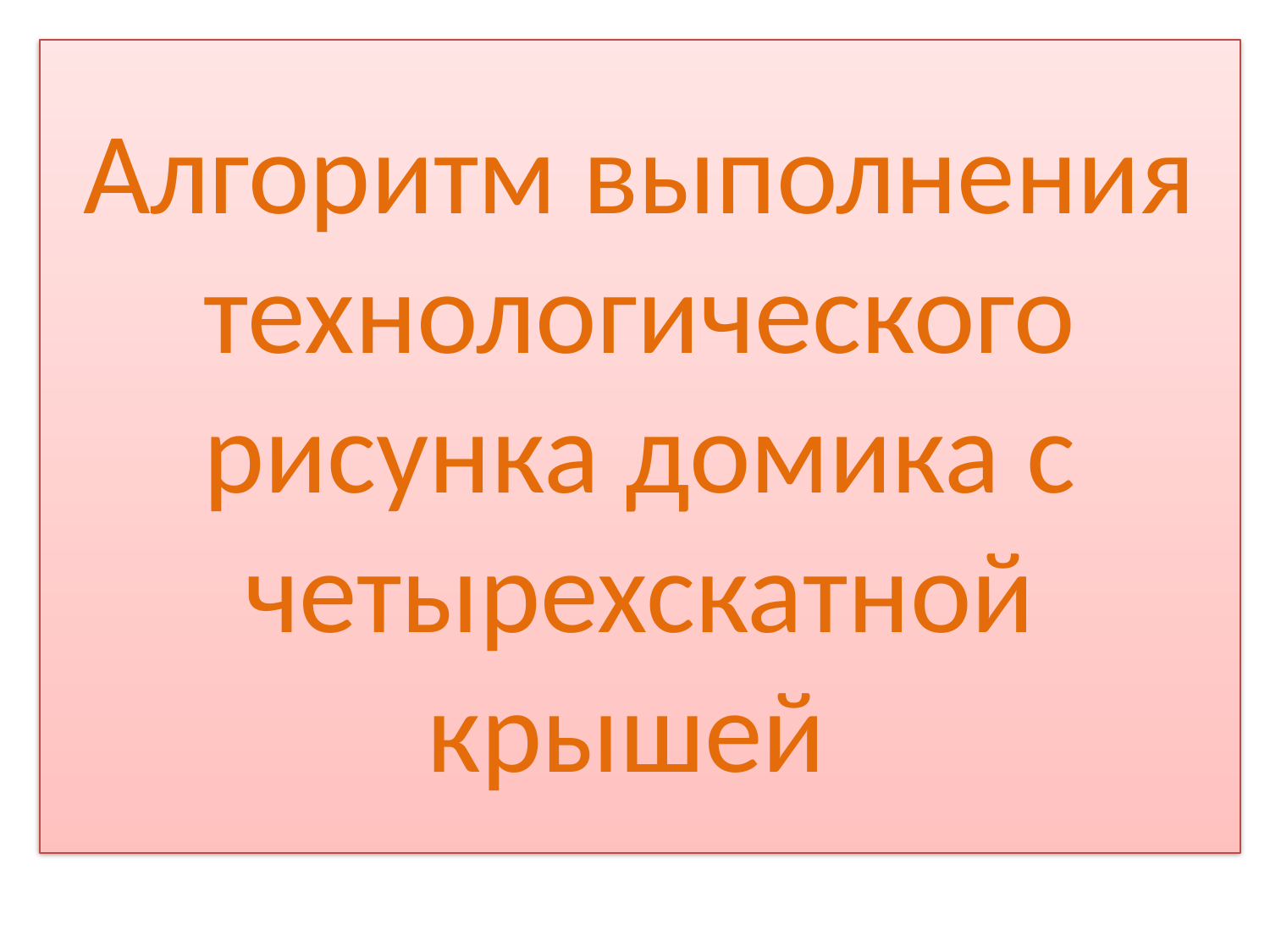

Алгоритм выполнения технологического рисунка домика с четырехскатной крышей